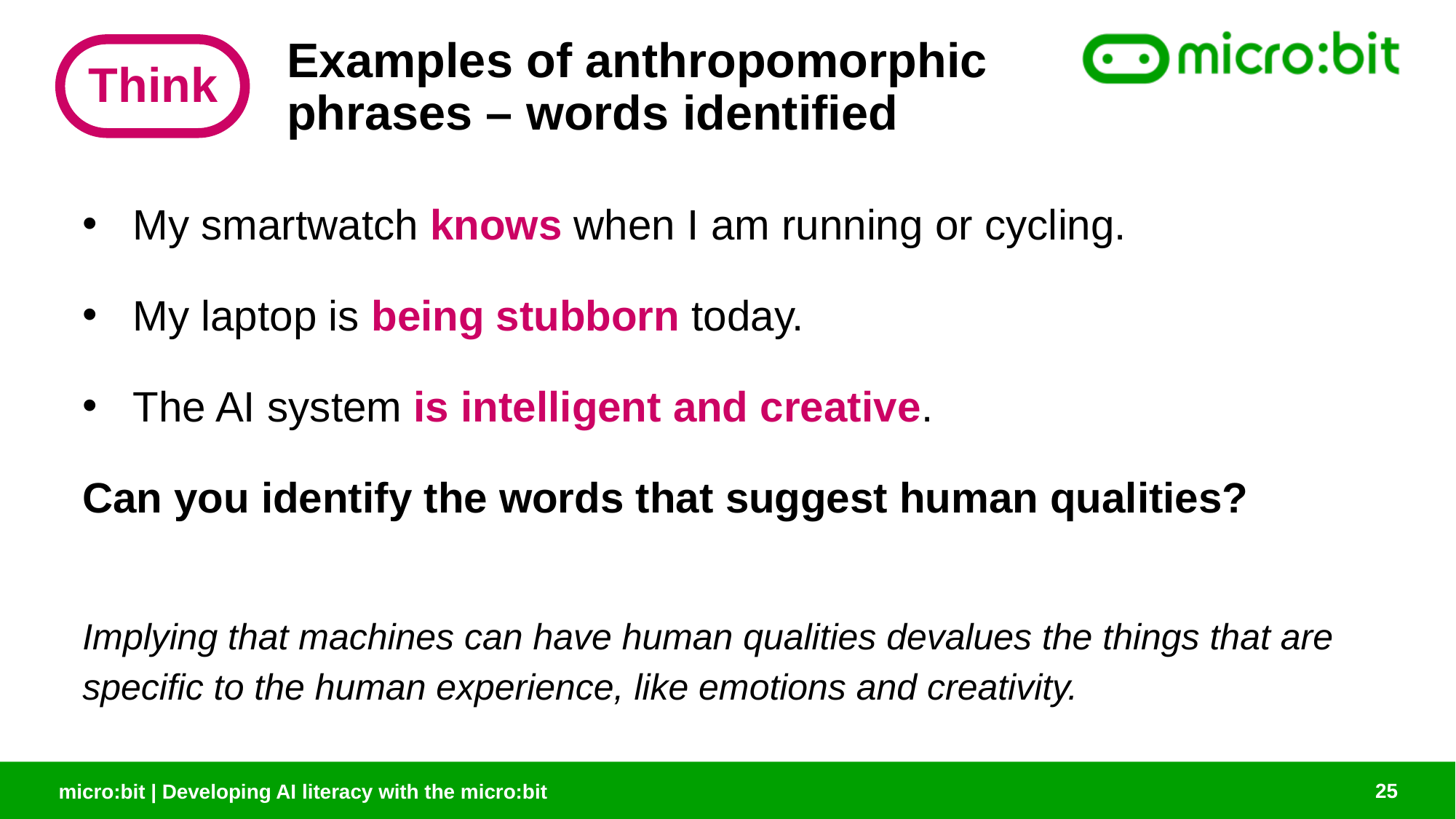

Think
# Examples of anthropomorphic phrases – words identified

My smartwatch knows when I am running or cycling.
My laptop is being stubborn today.
The AI system is intelligent and creative.
Can you identify the words that suggest human qualities?

Implying that machines can have human qualities devalues the things that are specific to the human experience, like emotions and creativity.